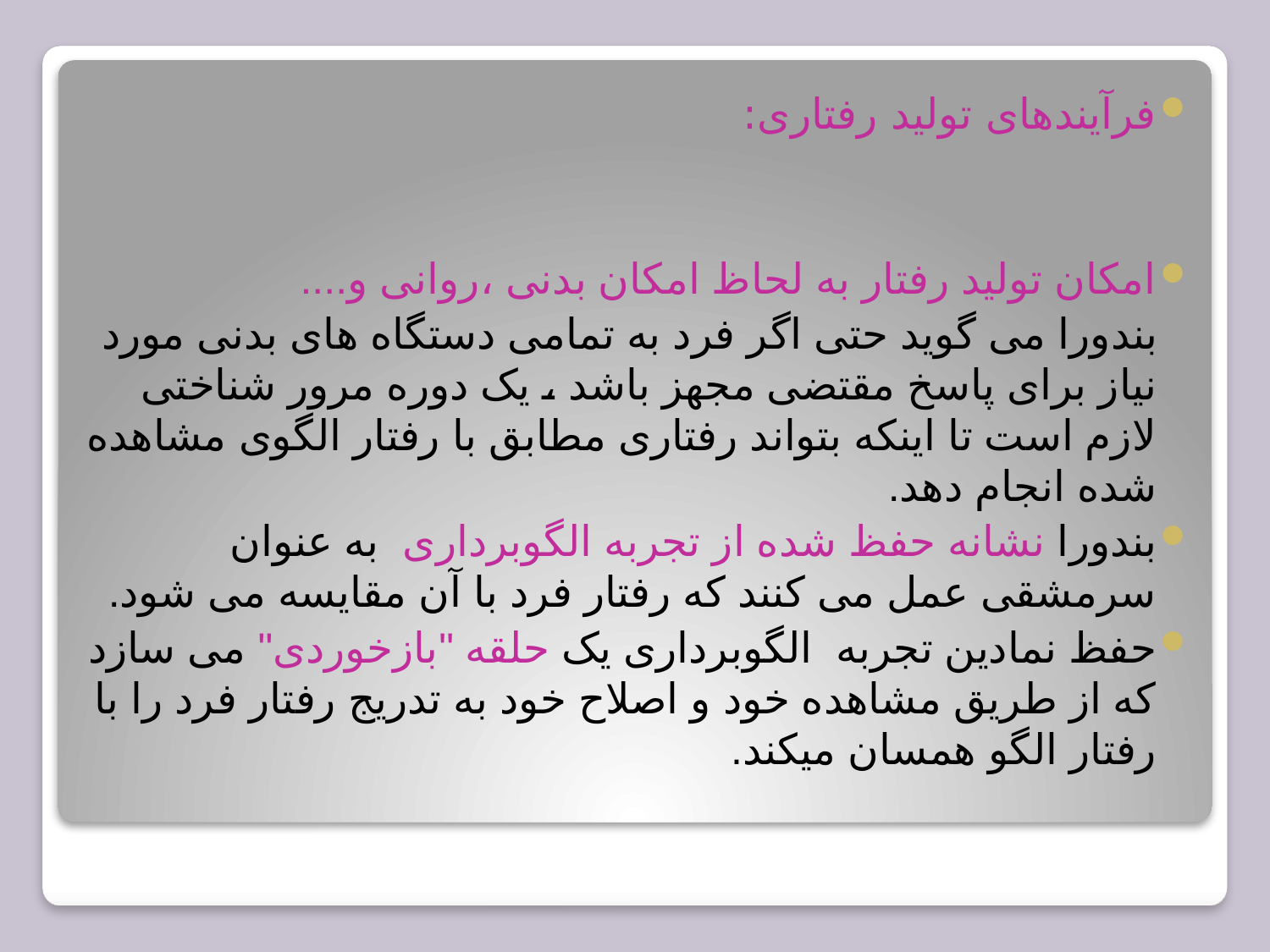

فرآیندهای تولید رفتاری:

امکان تولید رفتار به لحاظ امکان بدنی ،روانی و....
   بندورا می گوید حتی اگر فرد به تمامی دستگاه های بدنی مورد نیاز برای پاسخ مقتضی مجهز باشد ، یک دوره مرور شناختی لازم است تا اینکه بتواند رفتاری مطابق با رفتار الگوی مشاهده شده انجام دهد.
بندورا نشانه حفظ شده از تجربه الگوبرداری  به عنوان سرمشقی عمل می کنند که رفتار فرد با آن مقایسه می شود.
حفظ نمادین تجربه  الگوبرداری یک حلقه "بازخوردی" می سازد که از طریق مشاهده خود و اصلاح خود به تدریج رفتار فرد را با رفتار الگو همسان میکند.